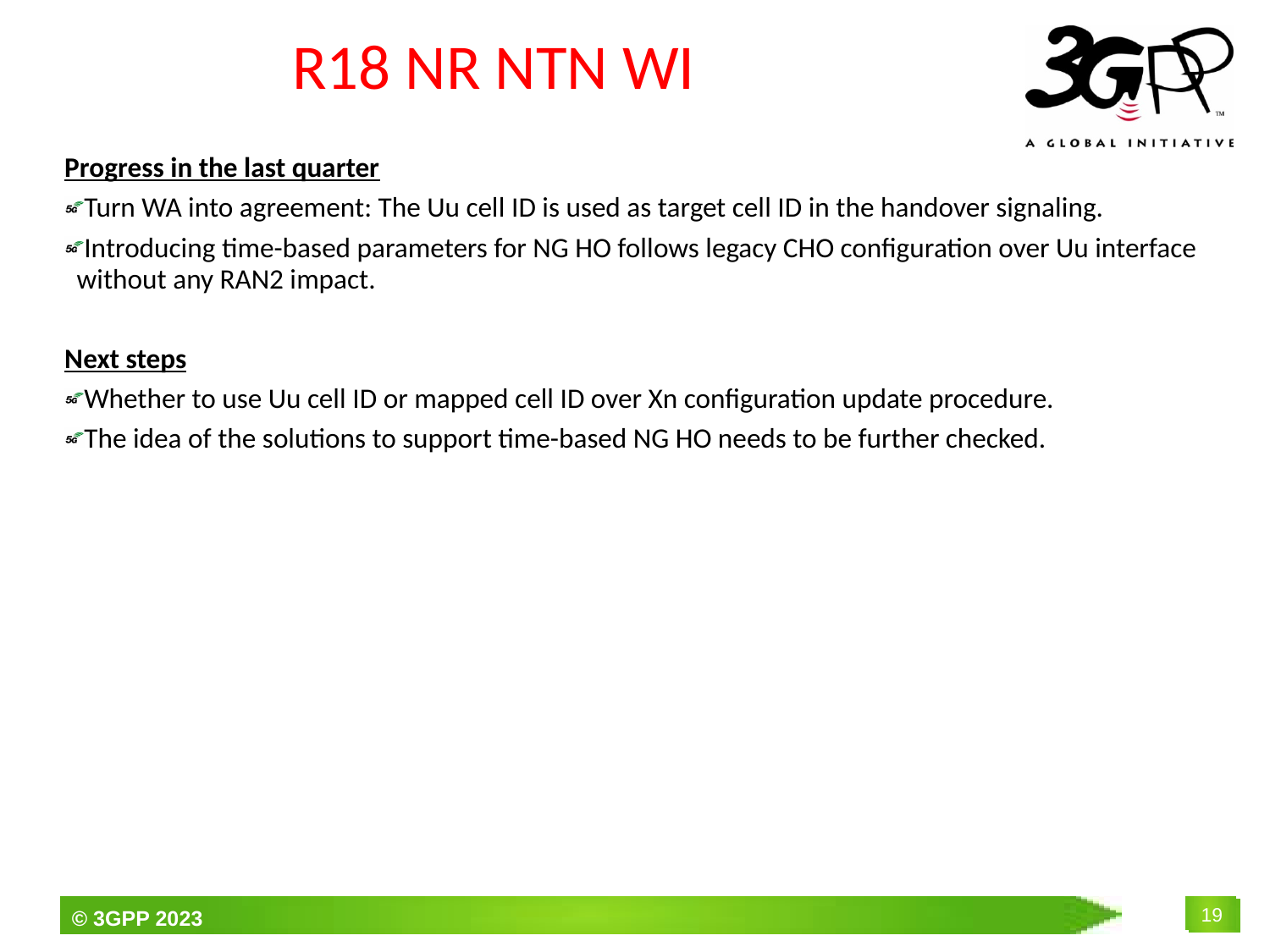

# R18 NR NTN WI
Progress in the last quarter
Turn WA into agreement: The Uu cell ID is used as target cell ID in the handover signaling.
Introducing time-based parameters for NG HO follows legacy CHO configuration over Uu interface without any RAN2 impact.

Next steps
Whether to use Uu cell ID or mapped cell ID over Xn configuration update procedure.
The idea of the solutions to support time-based NG HO needs to be further checked.

19